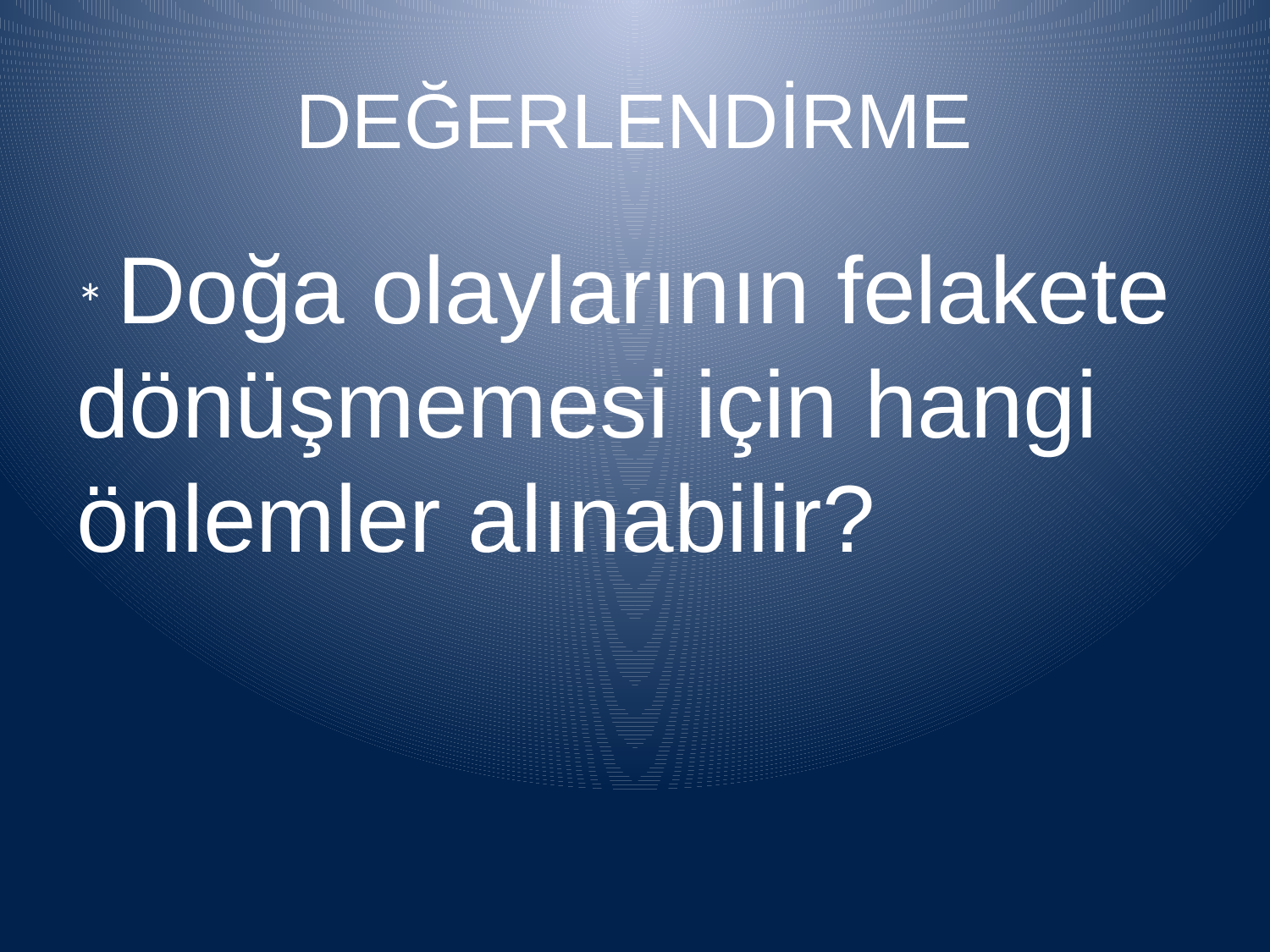

# DEĞERLENDİRME
* Doğa olaylarının felakete dönüşmemesi için hangi önlemler alınabilir?